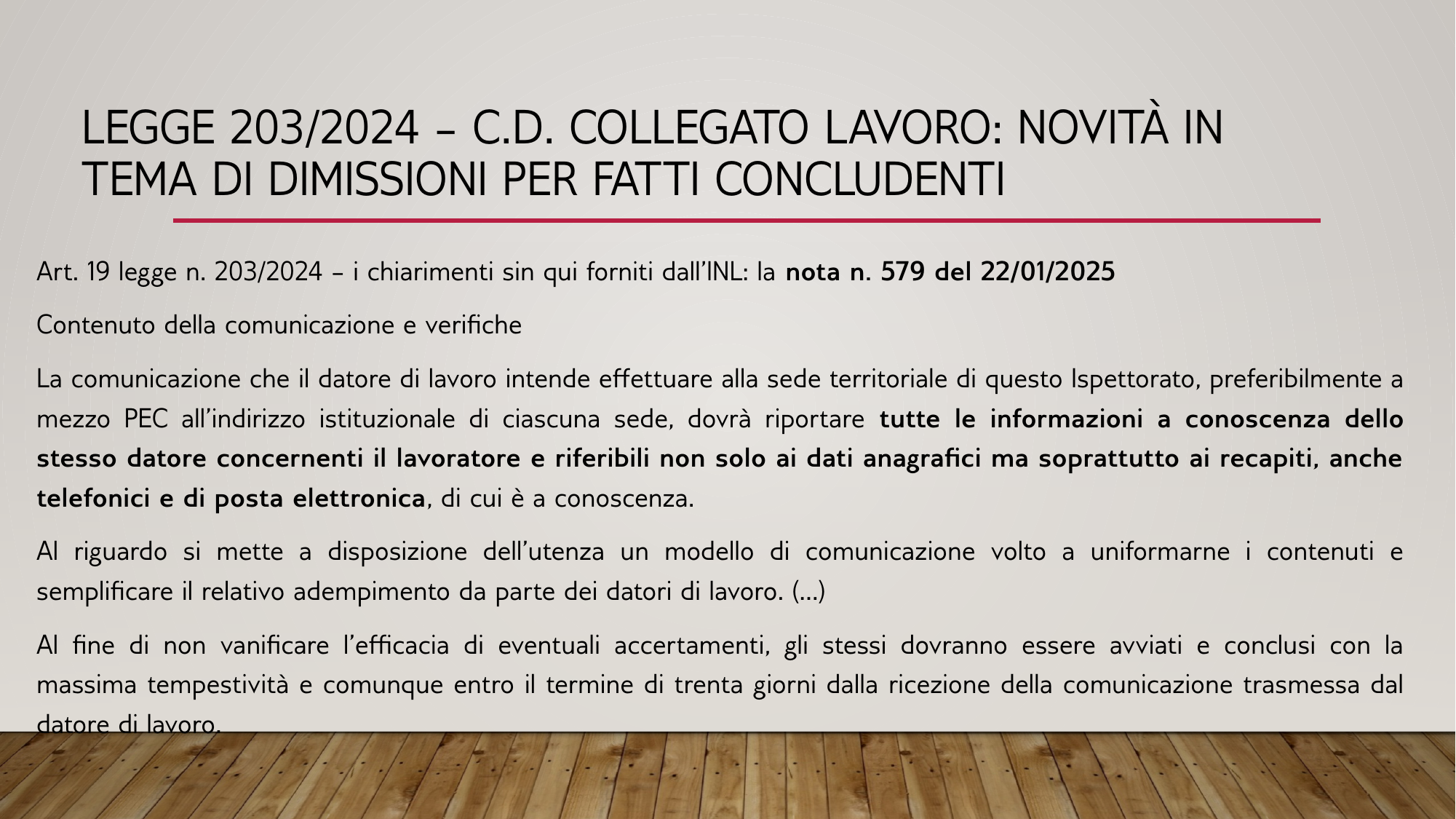

# Legge 203/2024 – c.d. collegato lavoro: novità in tema di dimissioni per fatti concludenti
Art. 19 legge n. 203/2024 – i chiarimenti sin qui forniti dall’INL: la nota n. 579 del 22/01/2025
Contenuto della comunicazione e verifiche
La comunicazione che il datore di lavoro intende effettuare alla sede territoriale di questo Ispettorato, preferibilmente a mezzo PEC all’indirizzo istituzionale di ciascuna sede, dovrà riportare tutte le informazioni a conoscenza dello stesso datore concernenti il lavoratore e riferibili non solo ai dati anagrafici ma soprattutto ai recapiti, anche telefonici e di posta elettronica, di cui è a conoscenza.
Al riguardo si mette a disposizione dell’utenza un modello di comunicazione volto a uniformarne i contenuti e semplificare il relativo adempimento da parte dei datori di lavoro. (…)
Al fine di non vanificare l’efficacia di eventuali accertamenti, gli stessi dovranno essere avviati e conclusi con la massima tempestività e comunque entro il termine di trenta giorni dalla ricezione della comunicazione trasmessa dal datore di lavoro.